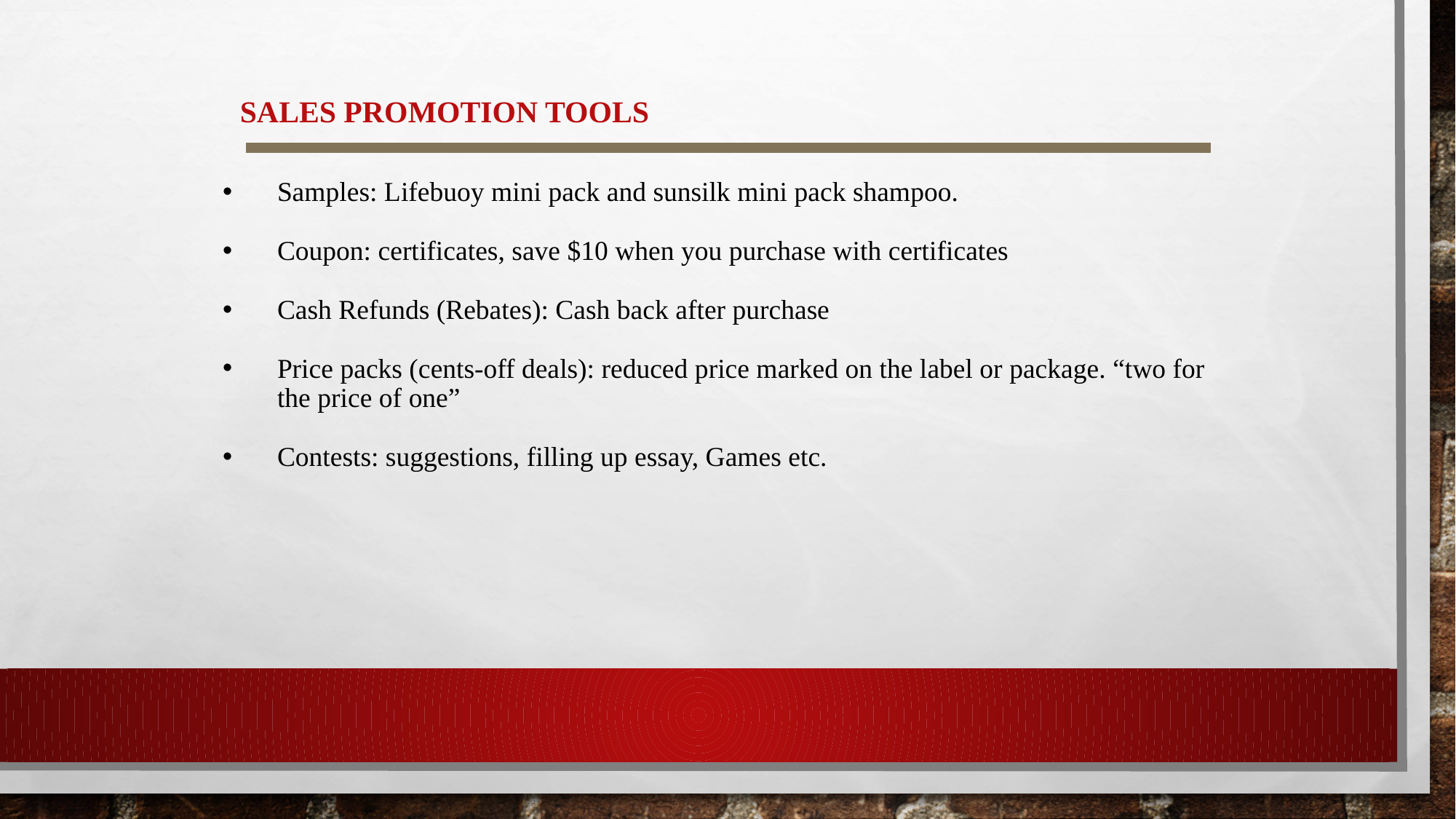

# Sales Promotion Tools

Samples: Lifebuoy mini pack and sunsilk mini pack shampoo.

Coupon: certificates, save $10 when you purchase with certificates

Cash Refunds (Rebates): Cash back after purchase

Price packs (cents-off deals): reduced price marked on the label or package. “two for the price of one”

Contests: suggestions, filling up essay, Games etc.